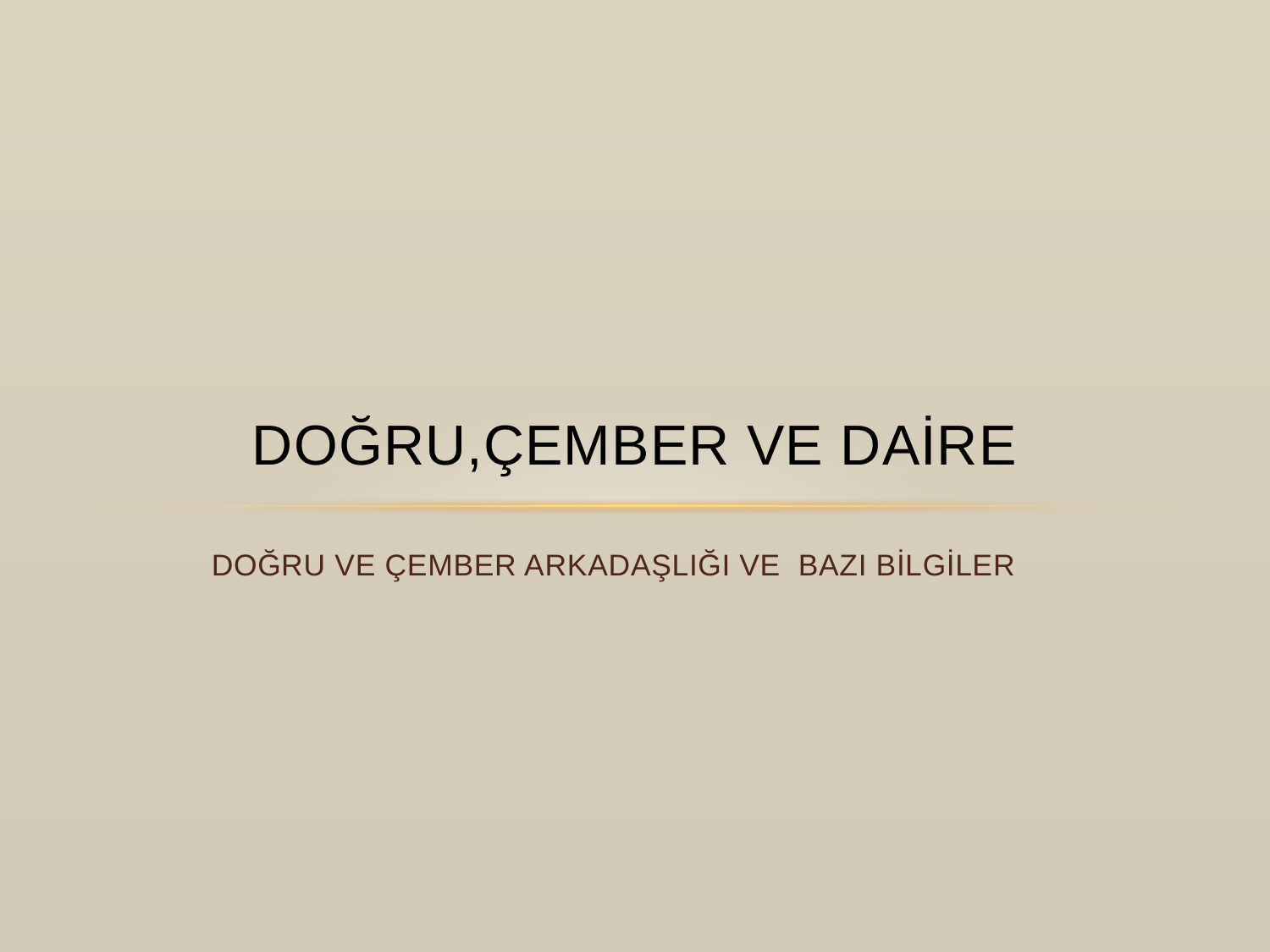

# DOĞRU,ÇEMBER VE DAİRE
DOĞRU VE ÇEMBER ARKADAŞLIĞI VE  BAZI BİLGİLER